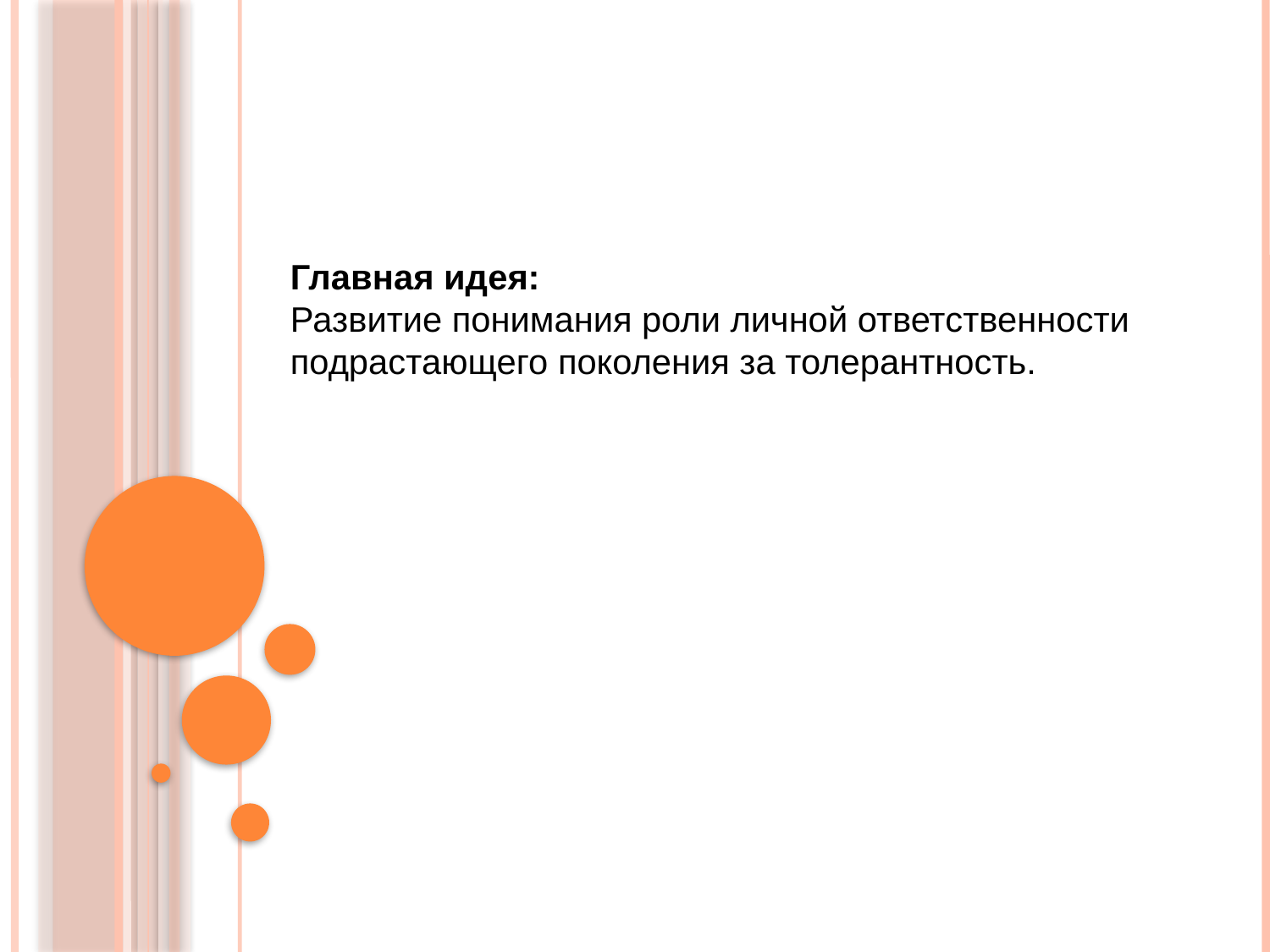

Главная идея:
Развитие понимания роли личной ответственности подрастающего поколения за толерантность.